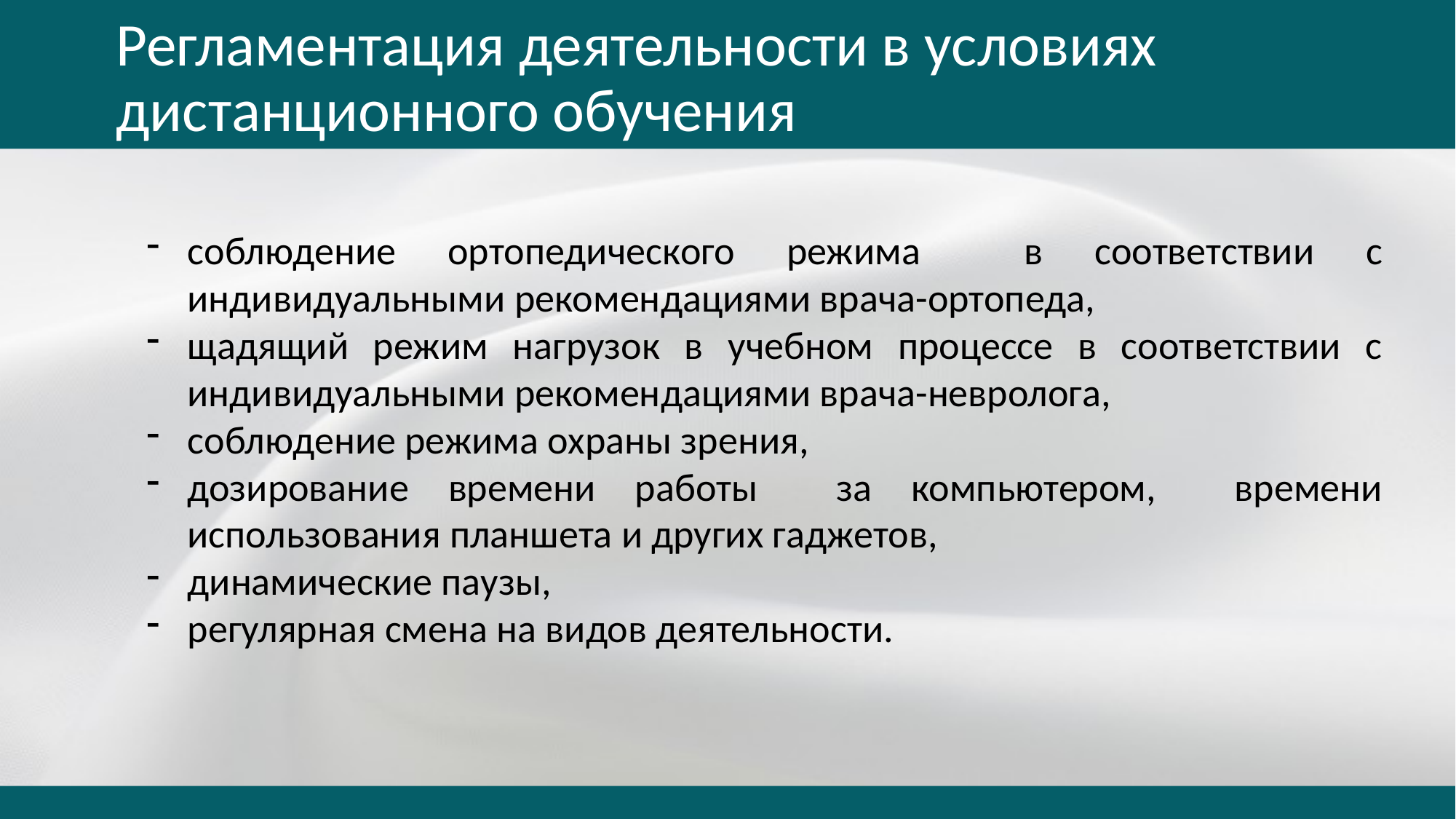

# Регламентация деятельности в условиях  дистанционного обучения

соблюдение ортопедического режима  в соответствии с индивидуальными рекомендациями врача-ортопеда,
щадящий режим нагрузок в учебном процессе в соответствии с индивидуальными рекомендациями врача-невролога,
соблюдение режима охраны зрения,
дозирование времени работы  за компьютером,  времени использования планшета и других гаджетов,
динамические паузы,
регулярная смена на видов деятельности.